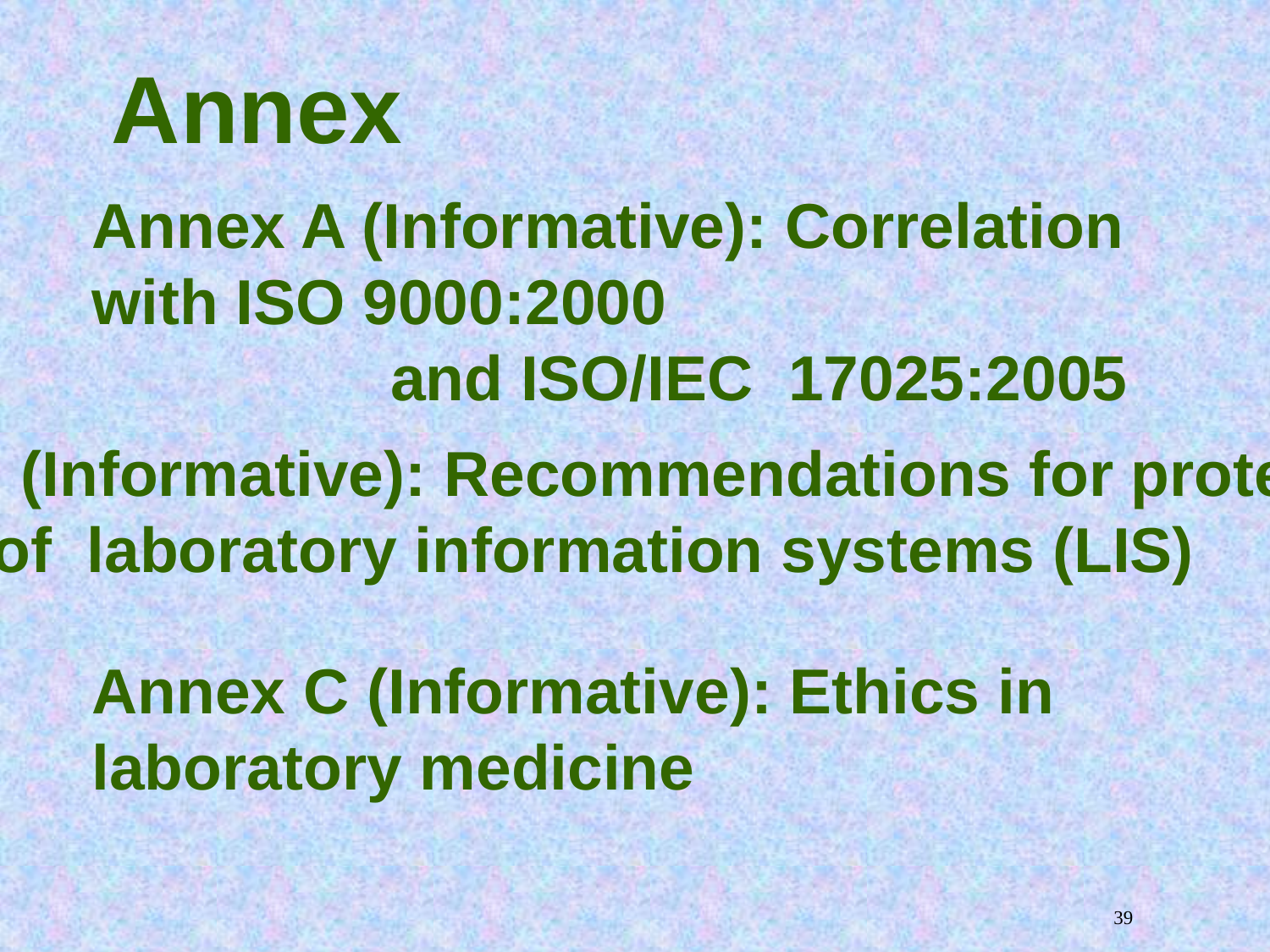

Annex
Annex A (Informative): Correlation with ISO 9000:2000
                 and ISO/IEC  17025:2005
Annex B (Informative): Recommendations for protection
              of  laboratory information systems (LIS)
Annex C (Informative): Ethics in laboratory medicine